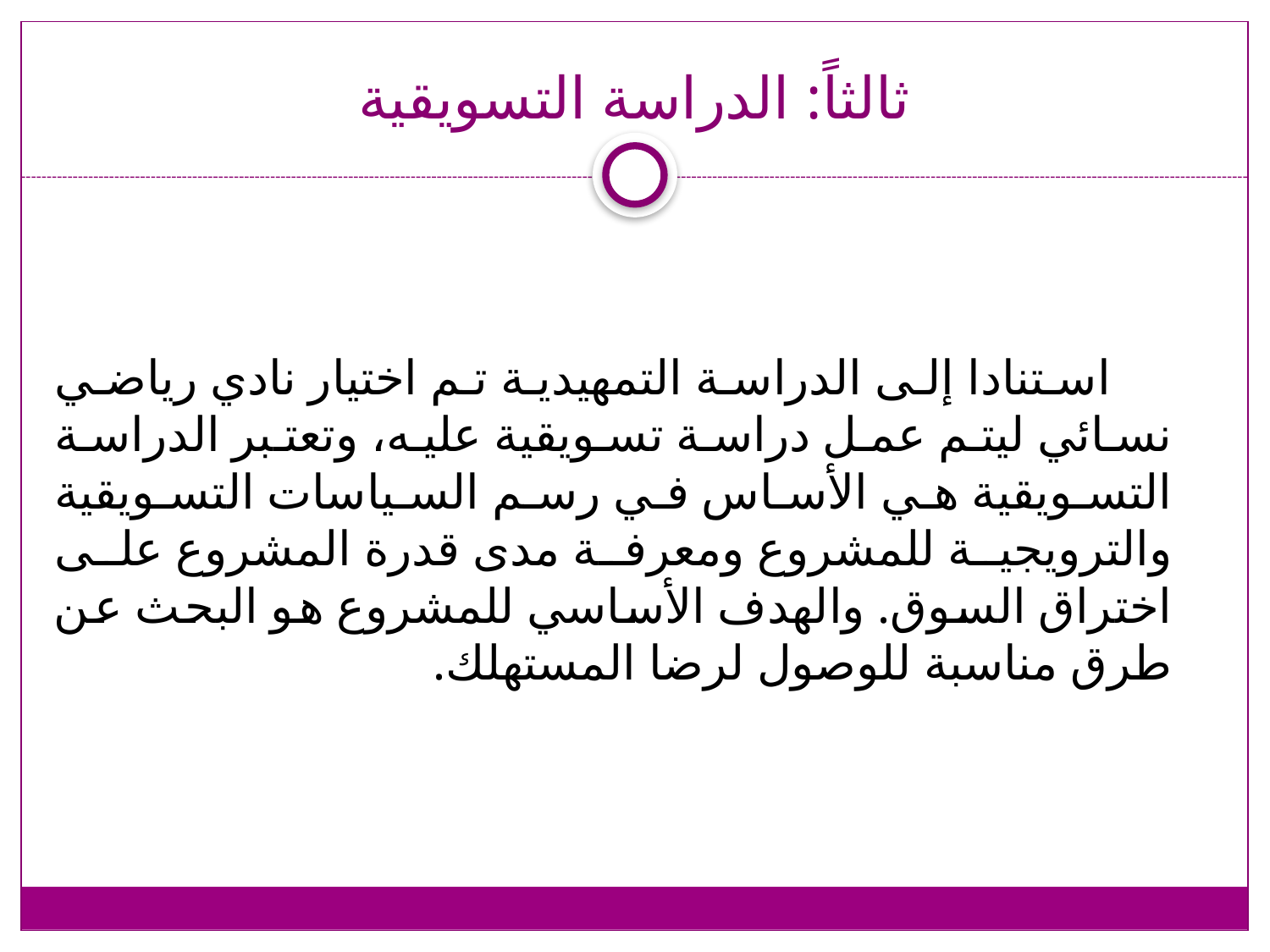

# ثالثاً: الدراسة التسويقية
        استنادا إلى الدراسة التمهيدية تم اختيار نادي رياضي نسائي ليتم عمل دراسة تسويقية عليه، وتعتبر الدراسة التسويقية هي الأساس في رسم السياسات التسويقية والترويجية للمشروع ومعرفة مدى قدرة المشروع على اختراق السوق. والهدف الأساسي للمشروع هو البحث عن طرق مناسبة للوصول لرضا المستهلك.